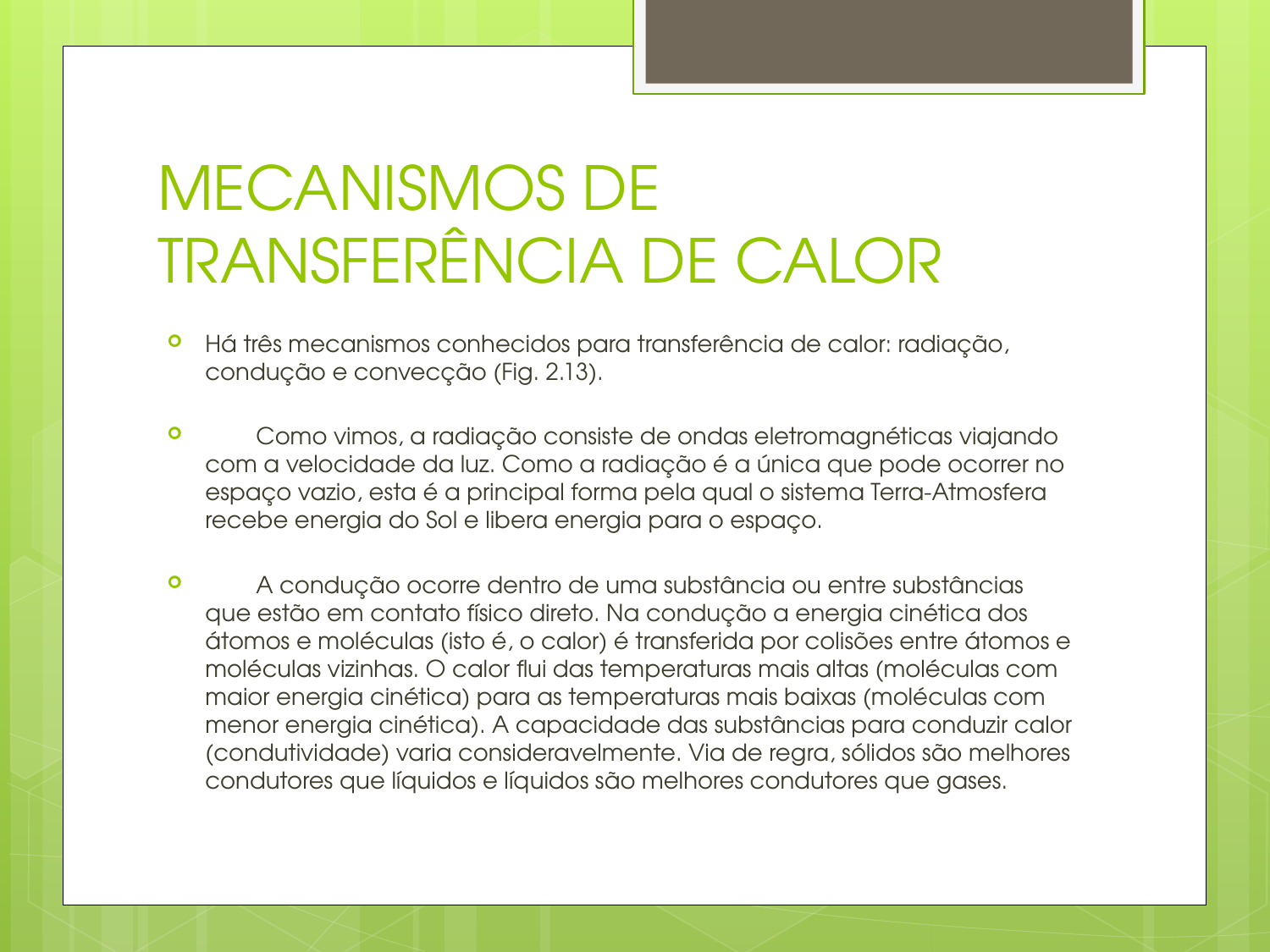

# MECANISMOS DE TRANSFERÊNCIA DE CALOR
Há três mecanismos conhecidos para transferência de calor: radiação, condução e convecção (Fig. 2.13).

        Como vimos, a radiação consiste de ondas eletromagnéticas viajando com a velocidade da luz. Como a radiação é a única que pode ocorrer no espaço vazio, esta é a principal forma pela qual o sistema Terra-Atmosfera recebe energia do Sol e libera energia para o espaço.

        A condução ocorre dentro de uma substância ou entre substâncias que estão em contato físico direto. Na condução a energia cinética dos átomos e moléculas (isto é, o calor) é transferida por colisões entre átomos e moléculas vizinhas. O calor flui das temperaturas mais altas (moléculas com maior energia cinética) para as temperaturas mais baixas (moléculas com menor energia cinética). A capacidade das substâncias para conduzir calor (condutividade) varia consideravelmente. Via de regra, sólidos são melhores condutores que líquidos e líquidos são melhores condutores que gases.